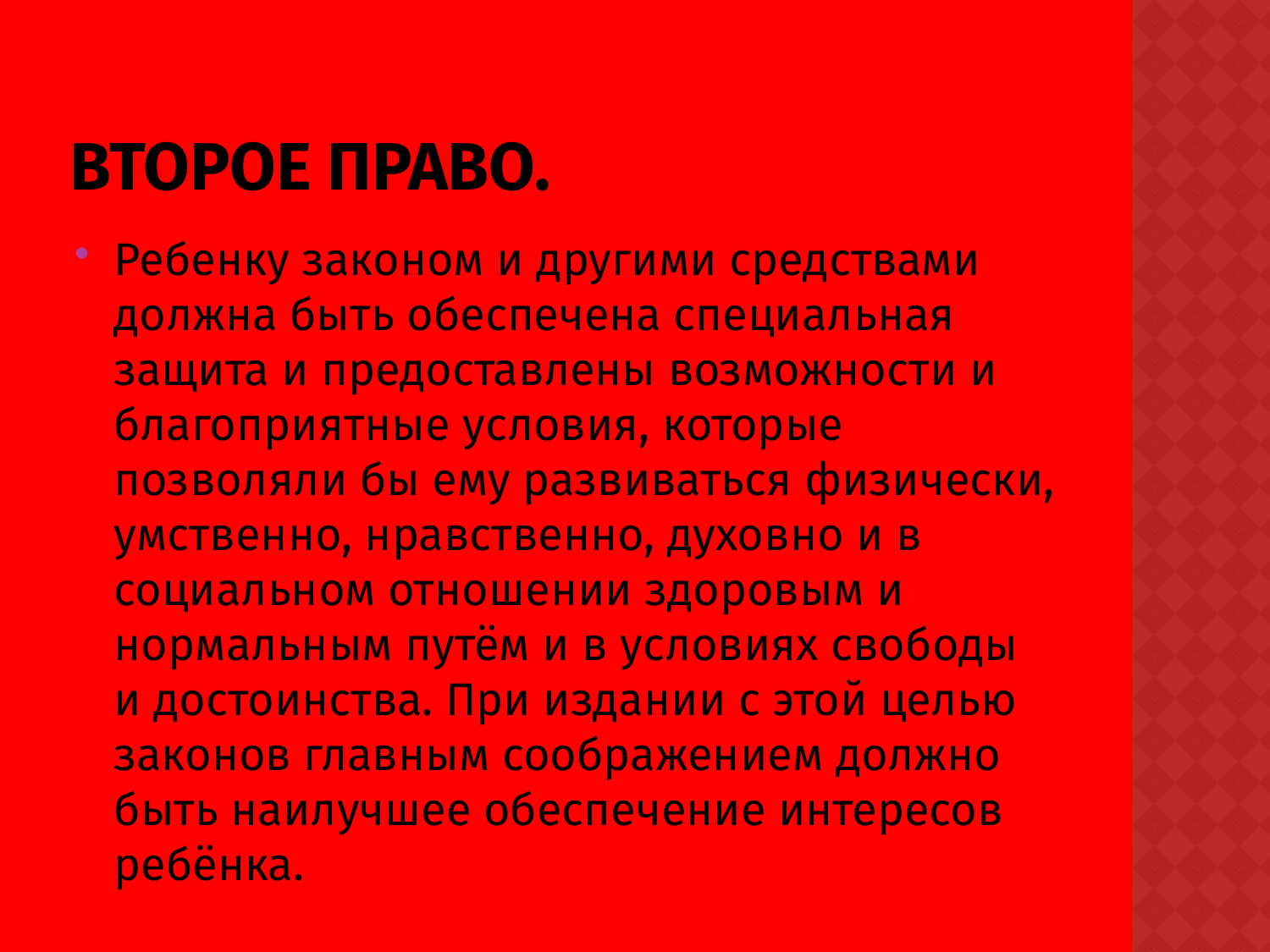

# Второе право.
Ребенку законом и другими средствами должна быть обеспечена специальная защита и предоставлены возможности и благоприятные условия, которые позволяли бы ему развиваться физически, умственно, нравственно, духовно и в социальном отношении здоровым и нормальным путём и в условиях свободы и достоинства. При издании с этой целью законов главным соображением должно быть наилучшее обеспечение интересов ребёнка.